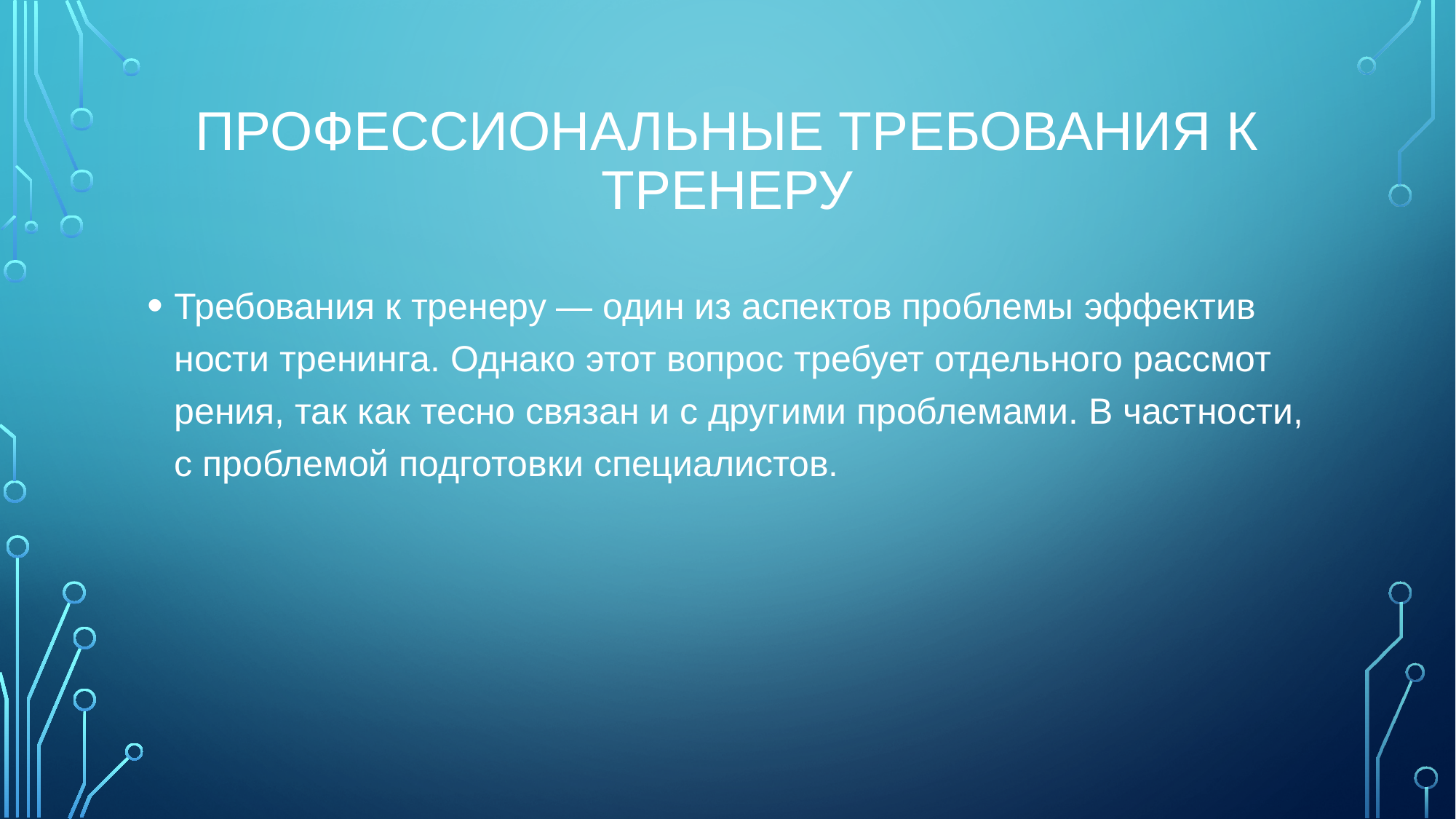

# Профессиональные требования к тренеру
Требования к тренеру — один из аспектов проблемы эффектив­ности тренинга. Однако этот вопрос требует отдельного рассмот­рения, так как тесно связан и с другими проблемами. В частно­сти, с проблемой подготовки специалистов.